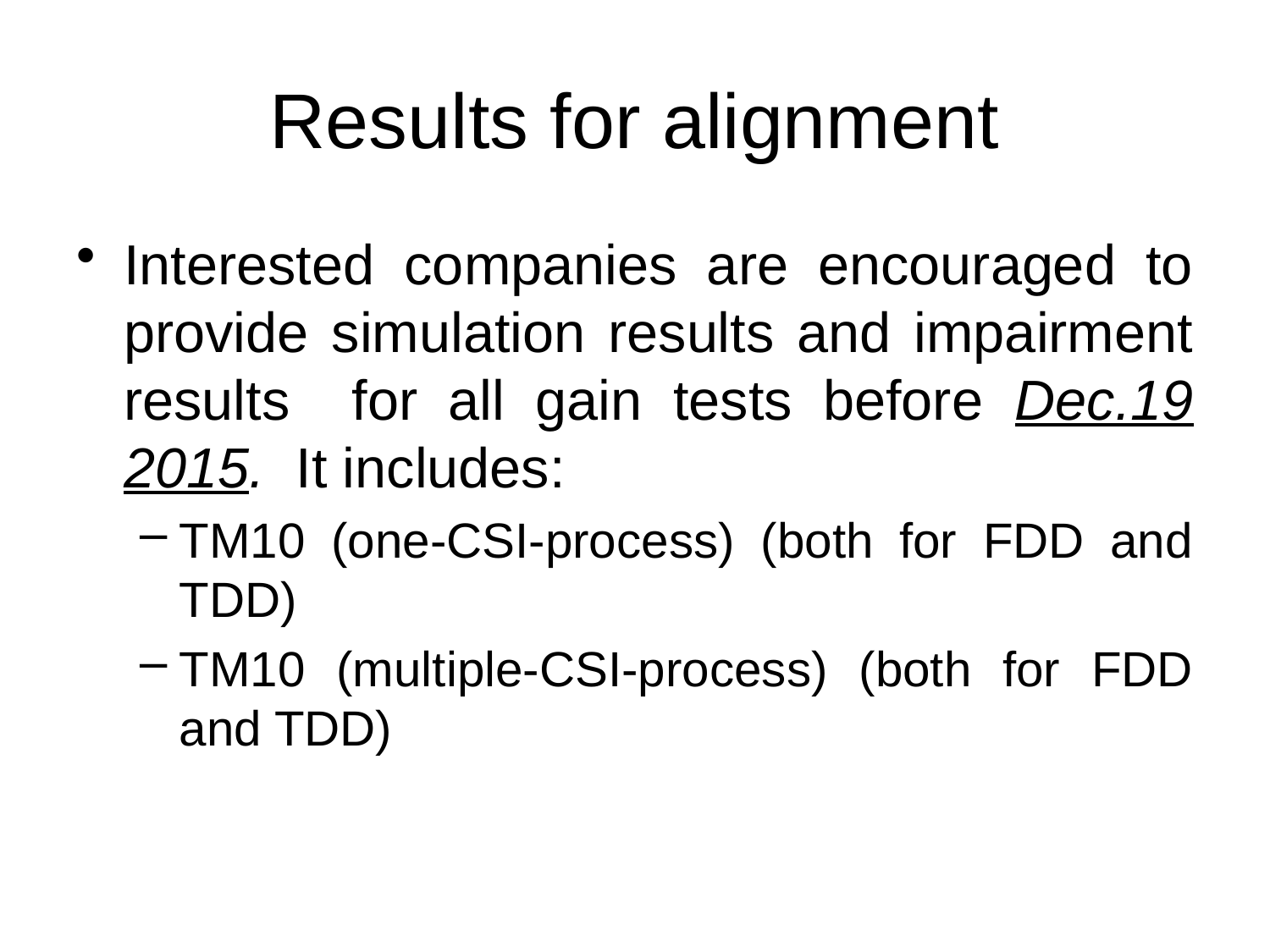

# Results for alignment
Interested companies are encouraged to provide simulation results and impairment results  for all gain tests before Dec.19 2015.  It includes:
TM10 (one-CSI-process) (both for FDD and TDD)
TM10 (multiple-CSI-process) (both for FDD and TDD)